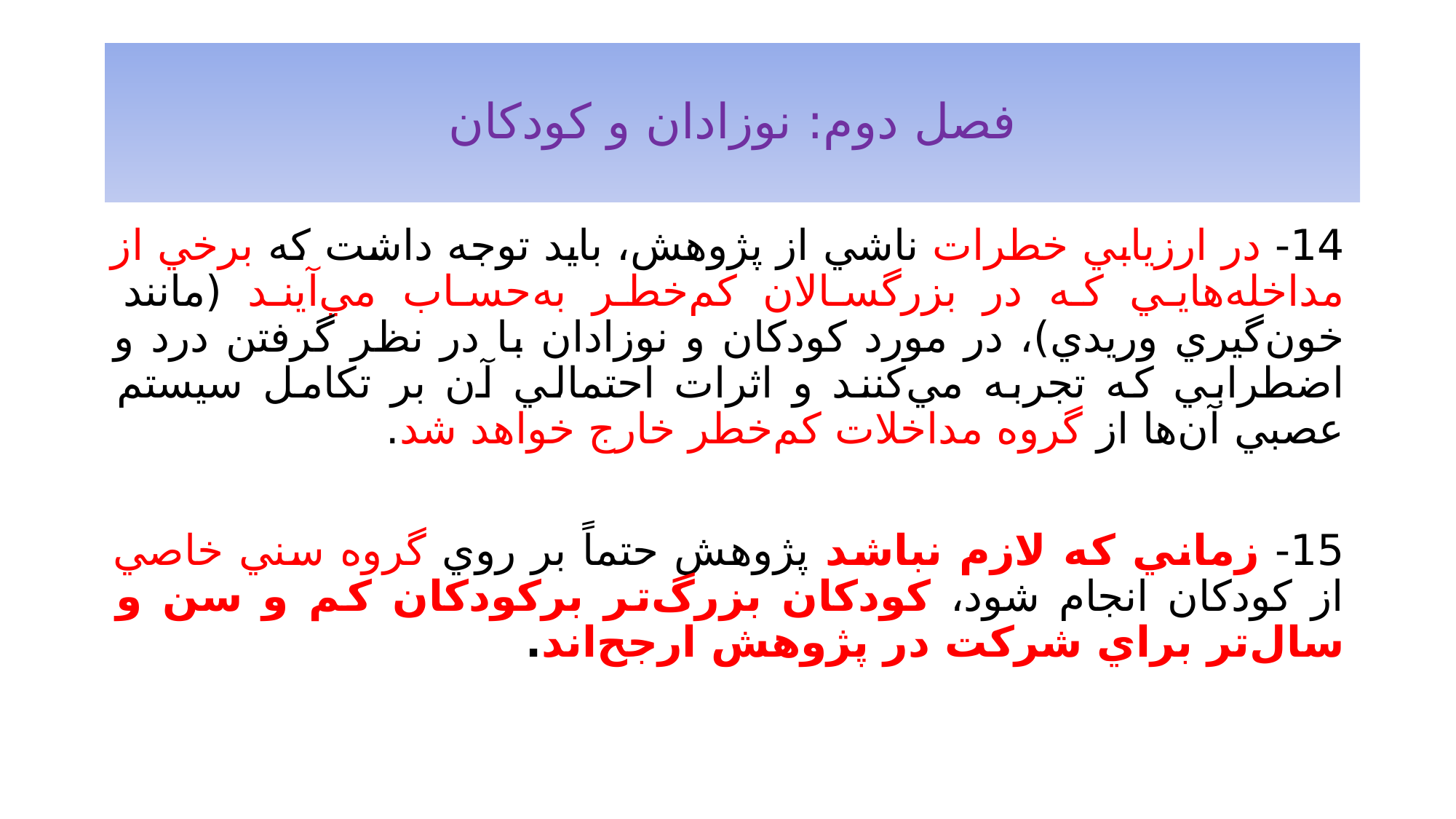

# فصل دوم: نوزادان و کودکان
14- در ارزيابي خطرات ناشي از پژوهش، بايد توجه داشت که برخي از مداخله‌هايي که در بزرگسالان کم‌خطر به‌حساب مي‌آيند (مانند خون‌گيري وريدي)، در مورد کودکان و نوزادان با در نظر گرفتن درد و اضطرابي که تجربه مي‌کنند و اثرات احتمالي آن بر تکامل سيستم عصبي آن‌ها از گروه مداخلات کم‌خطر خارج خواهد شد.

15- زماني كه لازم نباشد پژوهش حتماً بر روي گروه سني خاصي از كودكان انجام شود، كودكان بزرگ‌تر بركودكان كم و سن و سال‌تر براي شركت در پژوهش ارجح‌اند.